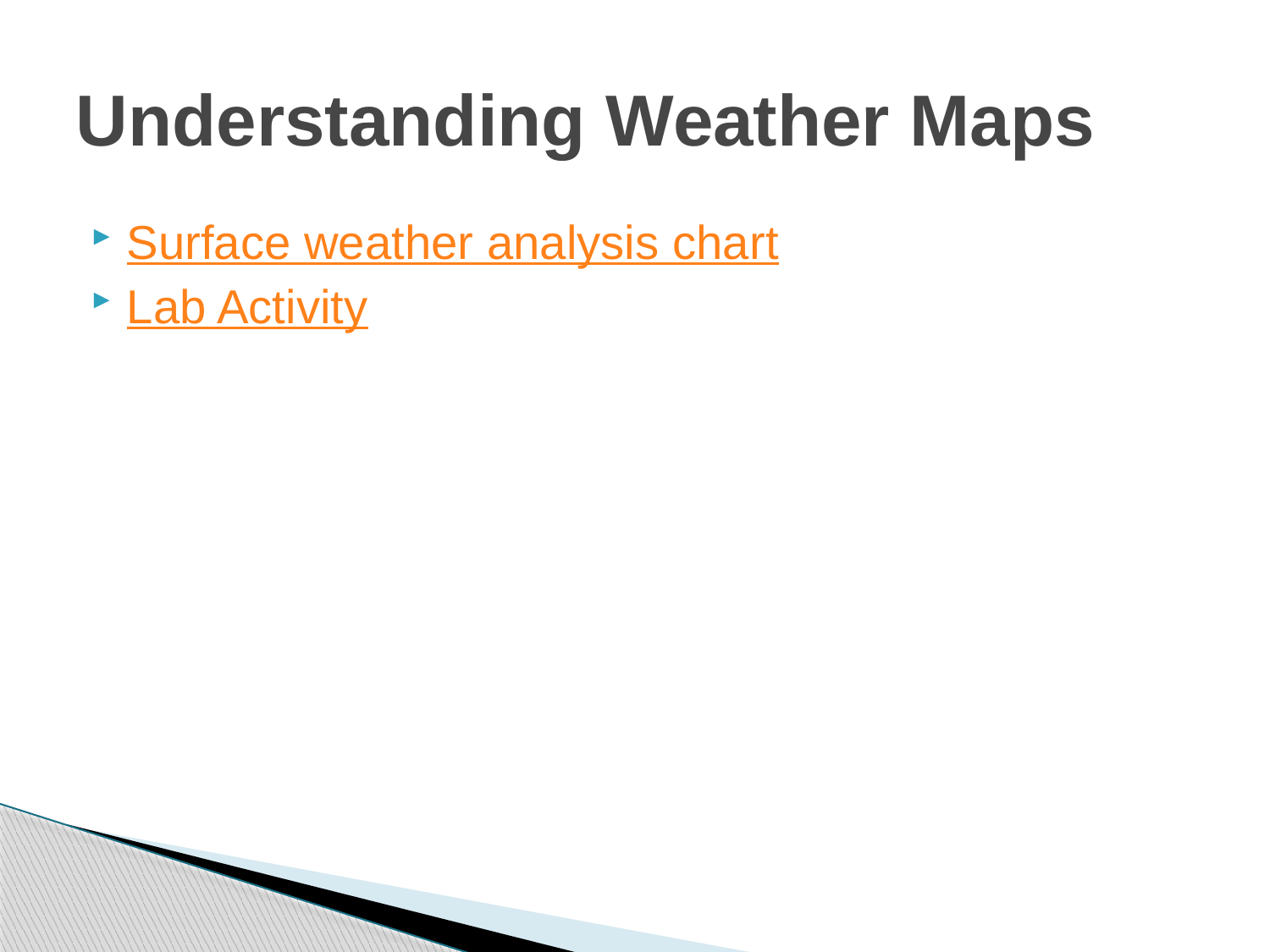

# Understanding Weather Maps
Surface weather analysis chart
Lab Activity